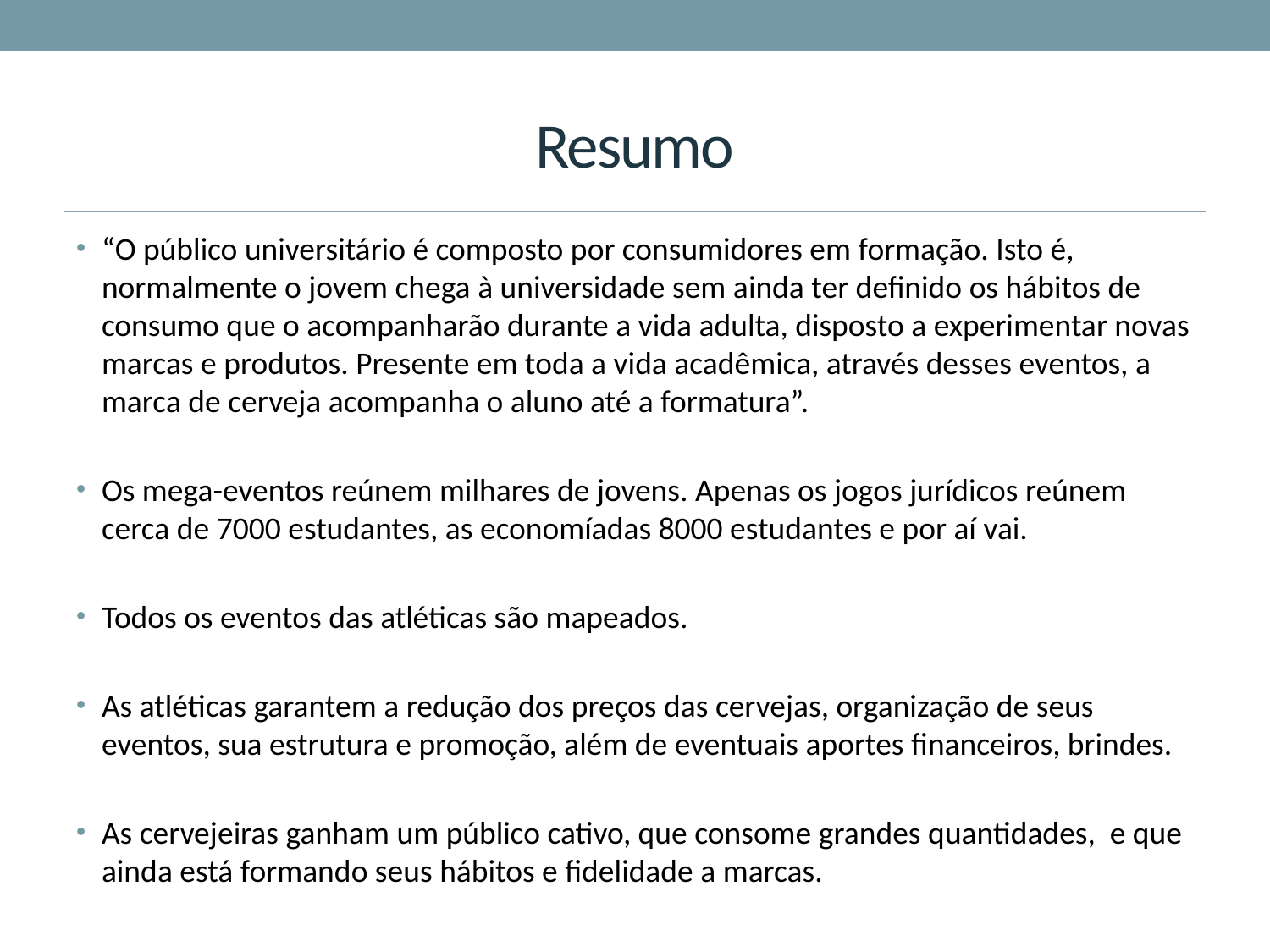

# Resumo
“O público universitário é composto por consumidores em formação. Isto é, normalmente o jovem chega à universidade sem ainda ter definido os hábitos de consumo que o acompanharão durante a vida adulta, disposto a experimentar novas marcas e produtos. Presente em toda a vida acadêmica, através desses eventos, a marca de cerveja acompanha o aluno até a formatura”.

Os mega-eventos reúnem milhares de jovens. Apenas os jogos jurídicos reúnem cerca de 7000 estudantes, as economíadas 8000 estudantes e por aí vai.

Todos os eventos das atléticas são mapeados.

As atléticas garantem a redução dos preços das cervejas, organização de seus eventos, sua estrutura e promoção, além de eventuais aportes financeiros, brindes.

As cervejeiras ganham um público cativo, que consome grandes quantidades,  e que ainda está formando seus hábitos e fidelidade a marcas.